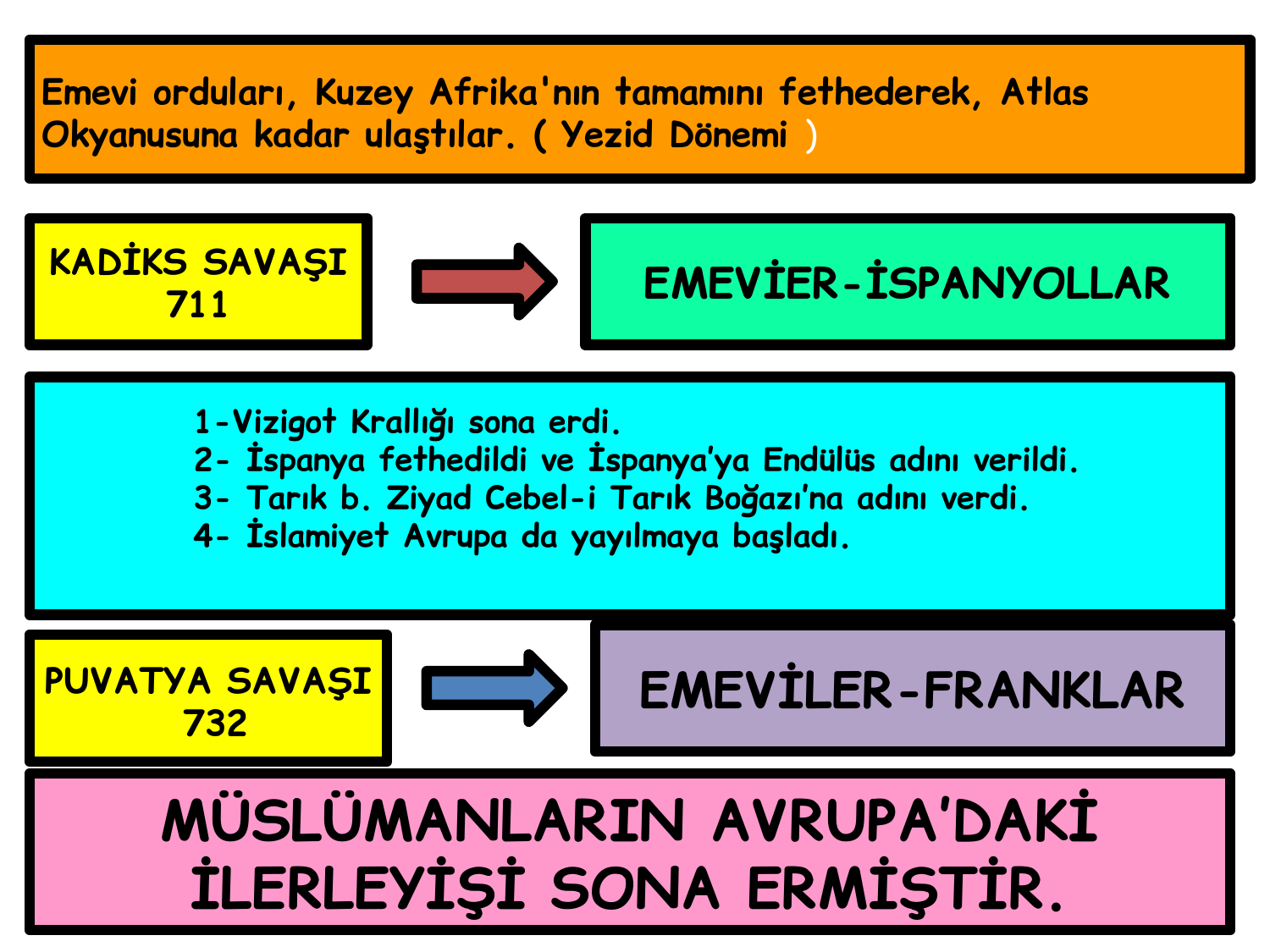

Emevi orduları, Kuzey Afrika'nın tamamını fethederek, Atlas Okyanusuna kadar ulaştılar. ( Yezid Dönemi )

KADİKS SAVAŞI
711
EMEVİER-İSPANYOLLAR

                     1-Vizigot Krallığı sona erdi.
           2- İspanya fethedildi ve İspanya’ya Endülüs adını verildi.
           3- Tarık b. Ziyad Cebel-i Tarık Boğazı’na adını verdi.
           4- İslamiyet Avrupa da yayılmaya başladı.
EMEVİLER-FRANKLAR

PUVATYA SAVAŞI
 732

MÜSLÜMANLARIN AVRUPA’DAKİ İLERLEYİŞİ SONA ERMİŞTİR.